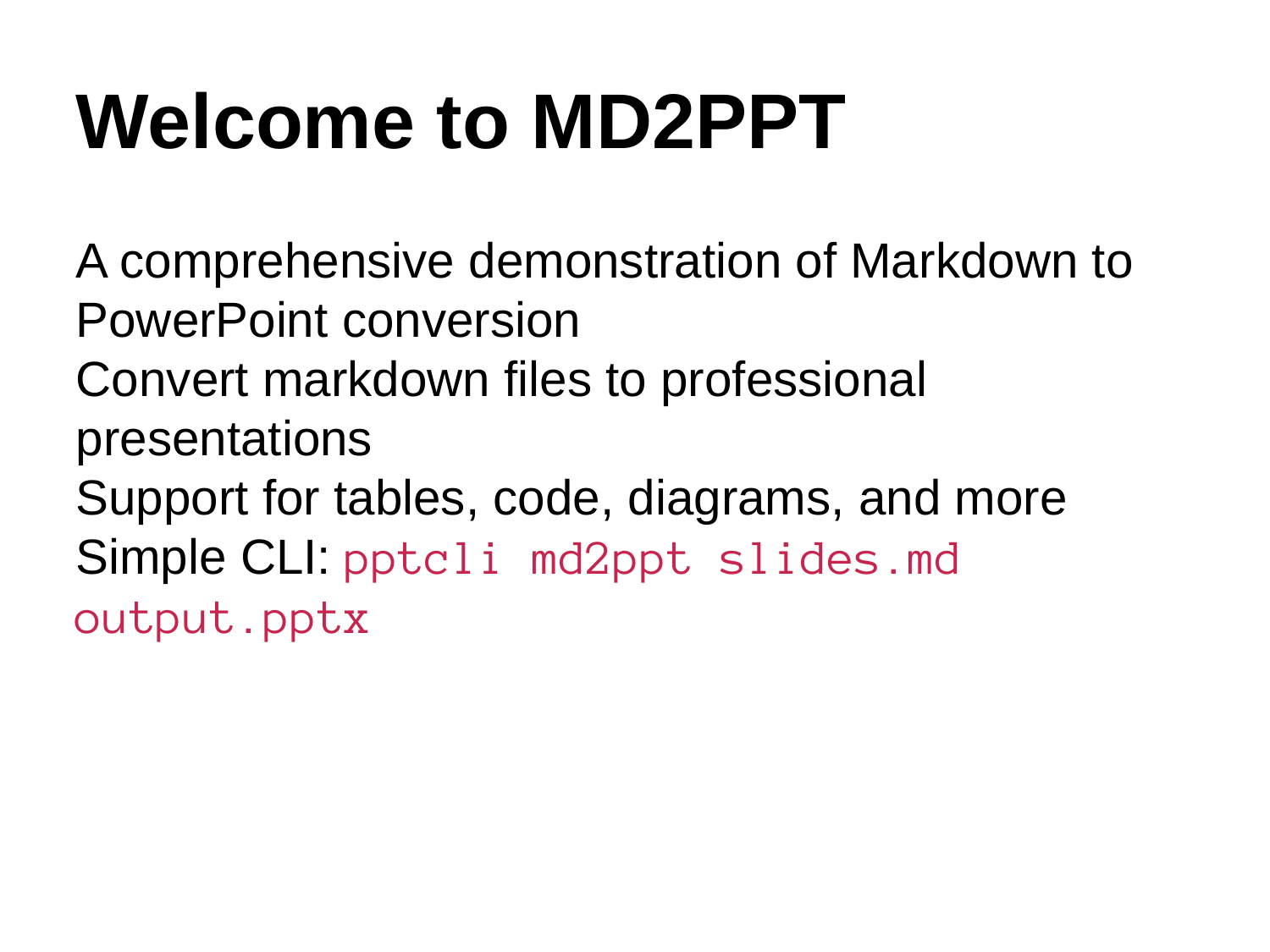

Welcome to MD2PPT
A comprehensive demonstration of Markdown to PowerPoint conversion
Convert markdown files to professional presentations
Support for tables, code, diagrams, and more
Simple CLI: pptcli md2ppt slides.md output.pptx